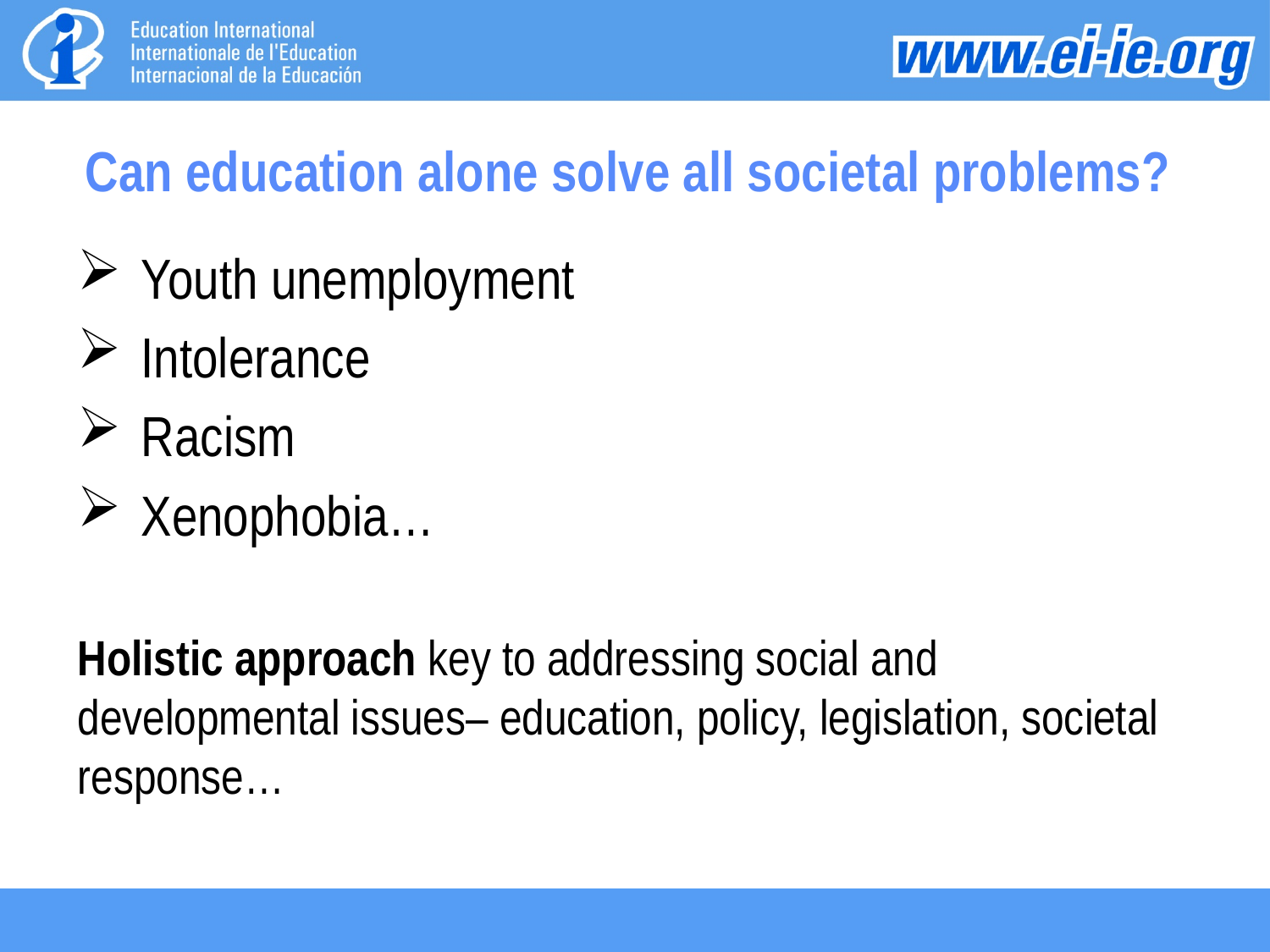

# Can education alone solve all societal problems?
Youth unemployment
Intolerance
Racism
Xenophobia…

Holistic approach key to addressing social and developmental issues– education, policy, legislation, societal response…